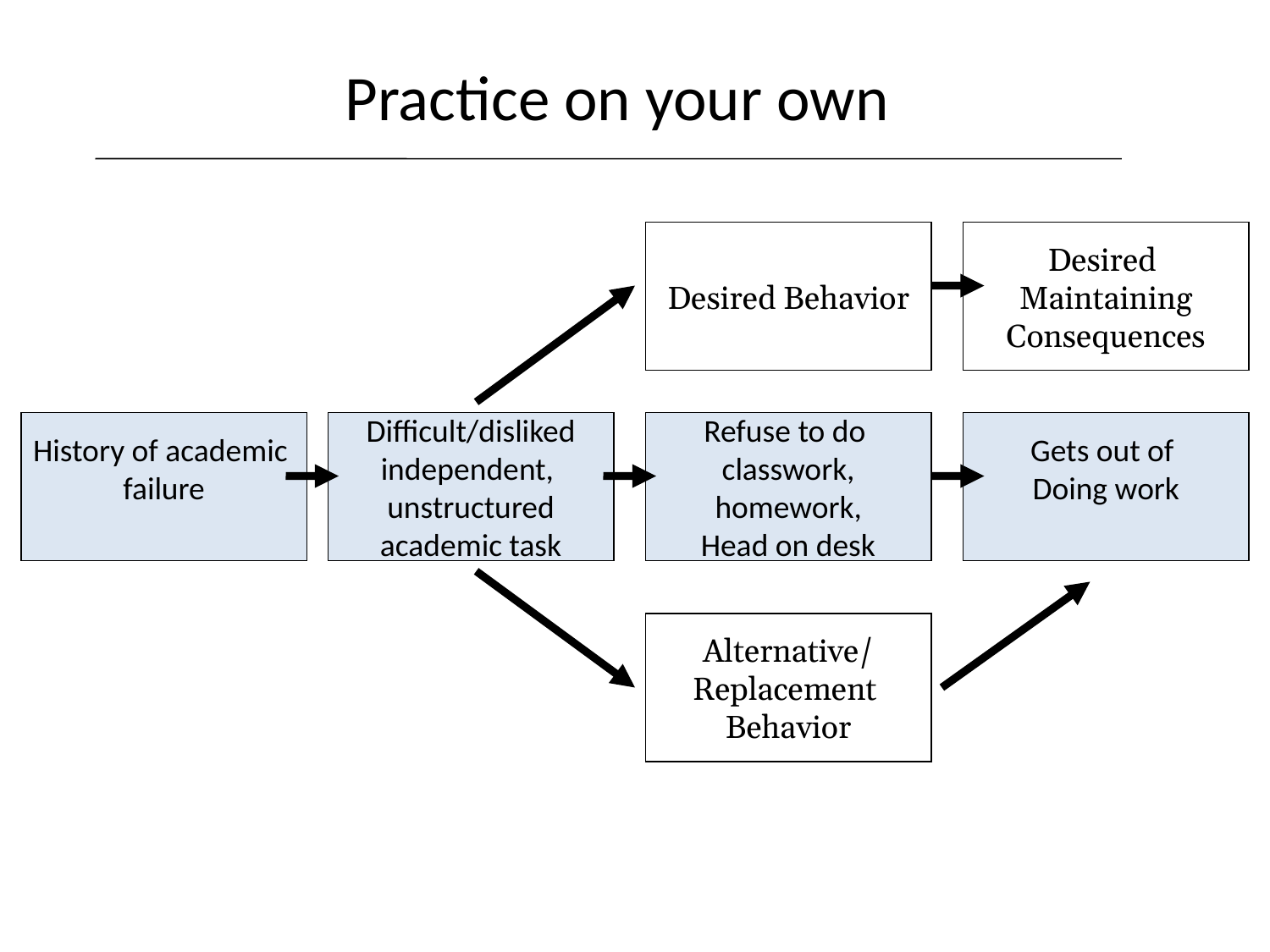

Practice on your own

Desired Behavior

Desired
Maintaining
Consequences

History of academic
failure

Difficult/disliked
independent,
unstructured
academic task

Refuse to do
classwork,
homework,
Head on desk

Gets out of
Doing work

Alternative/
Replacement
Behavior